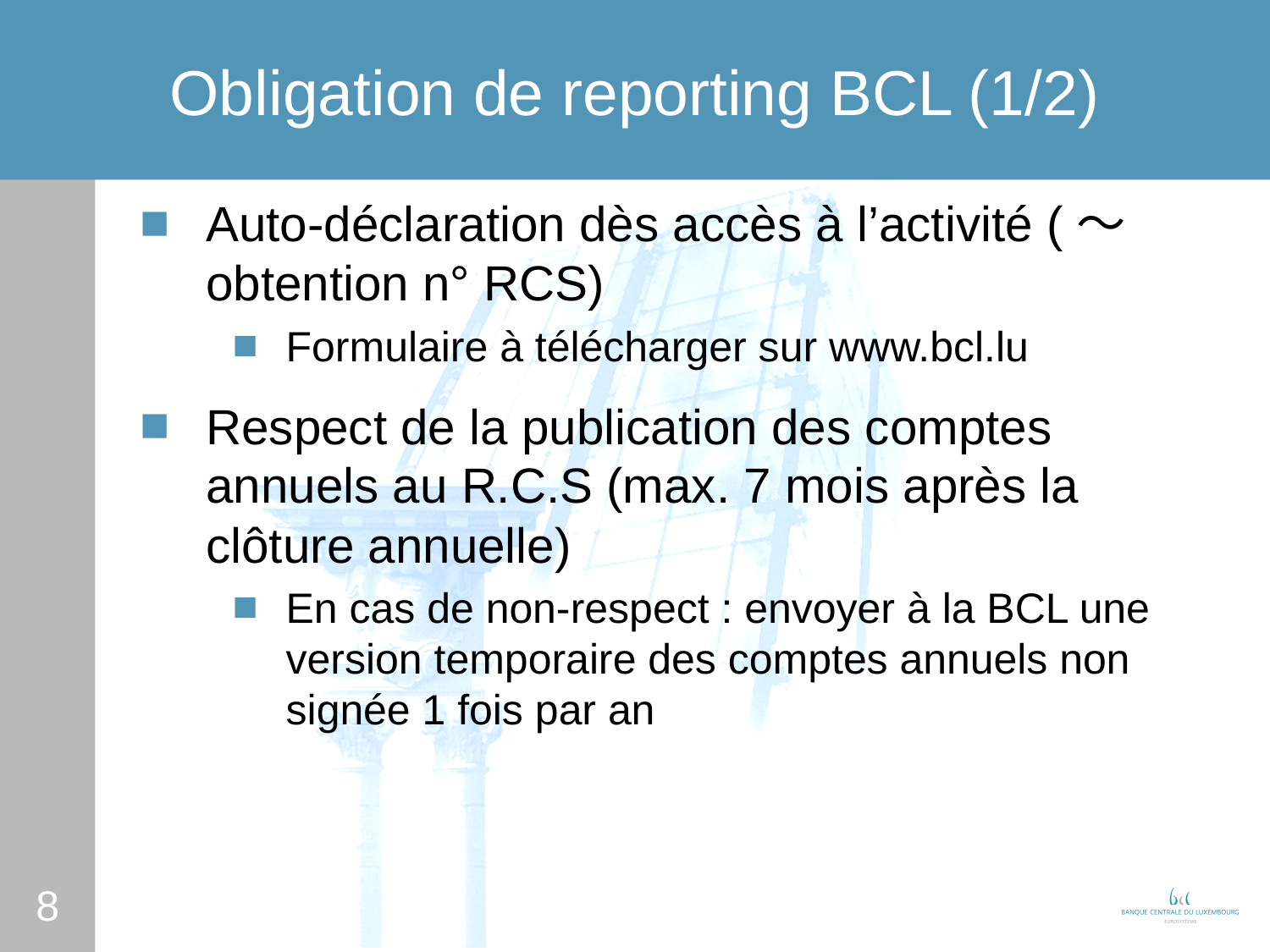

# Obligation de reporting BCL (1/2)
Auto-déclaration dès accès à l’activité (～obtention n° RCS)
Formulaire à télécharger sur www.bcl.lu
Respect de la publication des comptes annuels au R.C.S (max. 7 mois après la clôture annuelle)
En cas de non-respect : envoyer à la BCL une version temporaire des comptes annuels non signée 1 fois par an
8